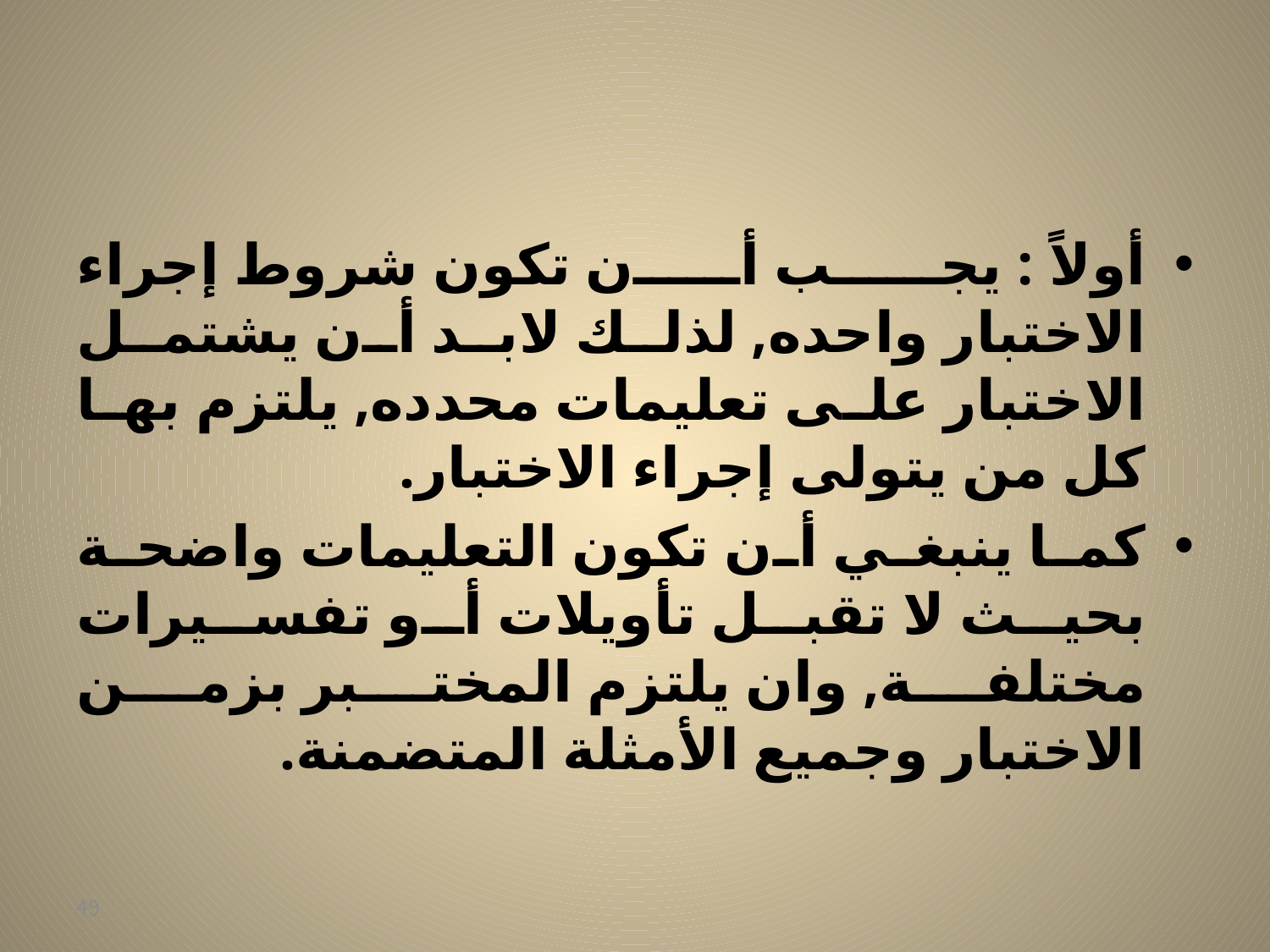

#
أولاً : يجب أن تكون شروط إجراء الاختبار واحده, لذلك لابد أن يشتمل الاختبار على تعليمات محدده, يلتزم بها كل من يتولى إجراء الاختبار.
كما ينبغي أن تكون التعليمات واضحة بحيث لا تقبل تأويلات أو تفسيرات مختلفة, وان يلتزم المختبر بزمن الاختبار وجميع الأمثلة المتضمنة.

49